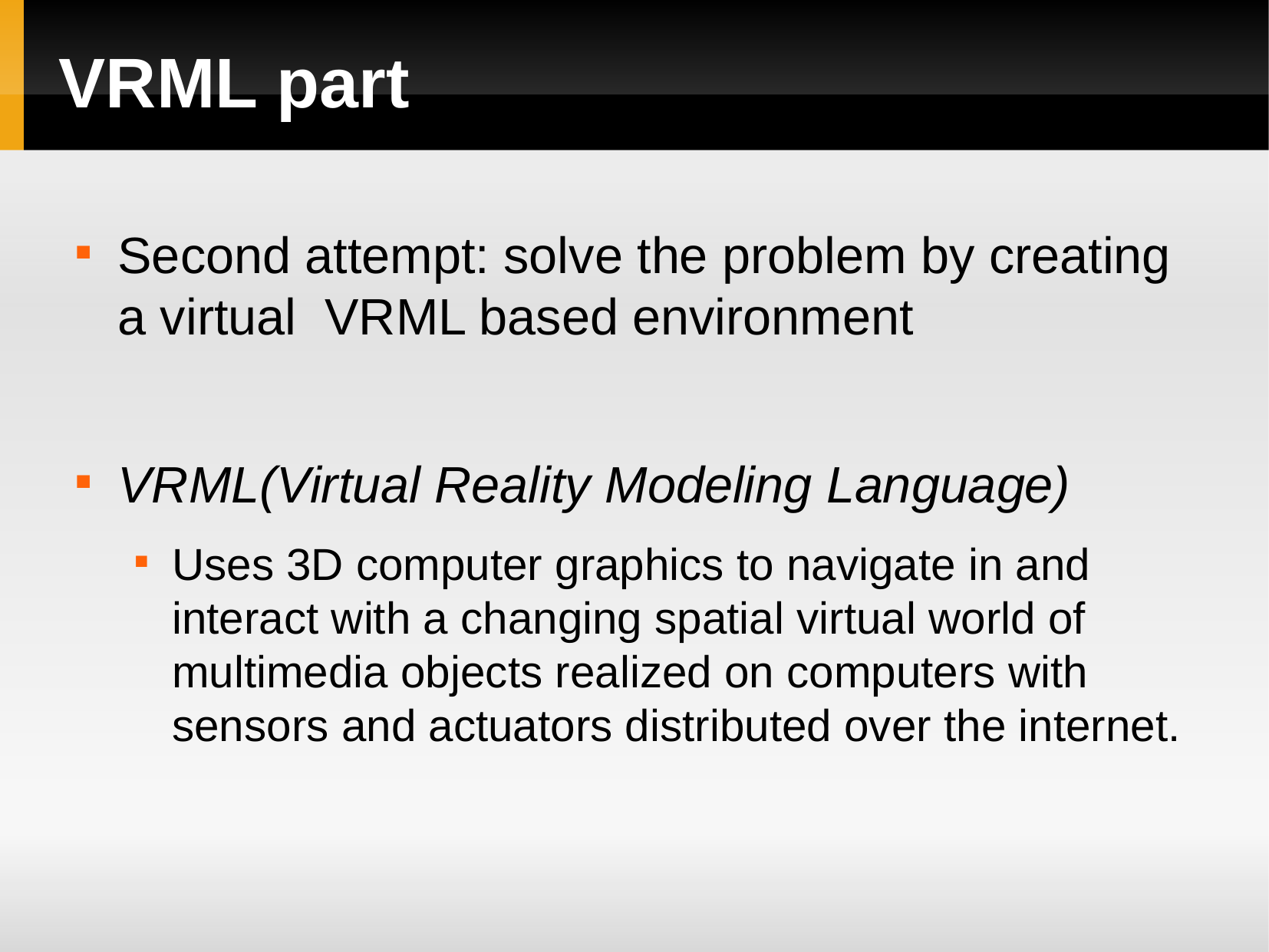

VRML part
Second attempt: solve the problem by creating a virtual  VRML based environment

VRML(Virtual Reality Modeling Language)
Uses 3D computer graphics to navigate in and interact with a changing spatial virtual world of multimedia objects realized on computers with sensors and actuators distributed over the internet.